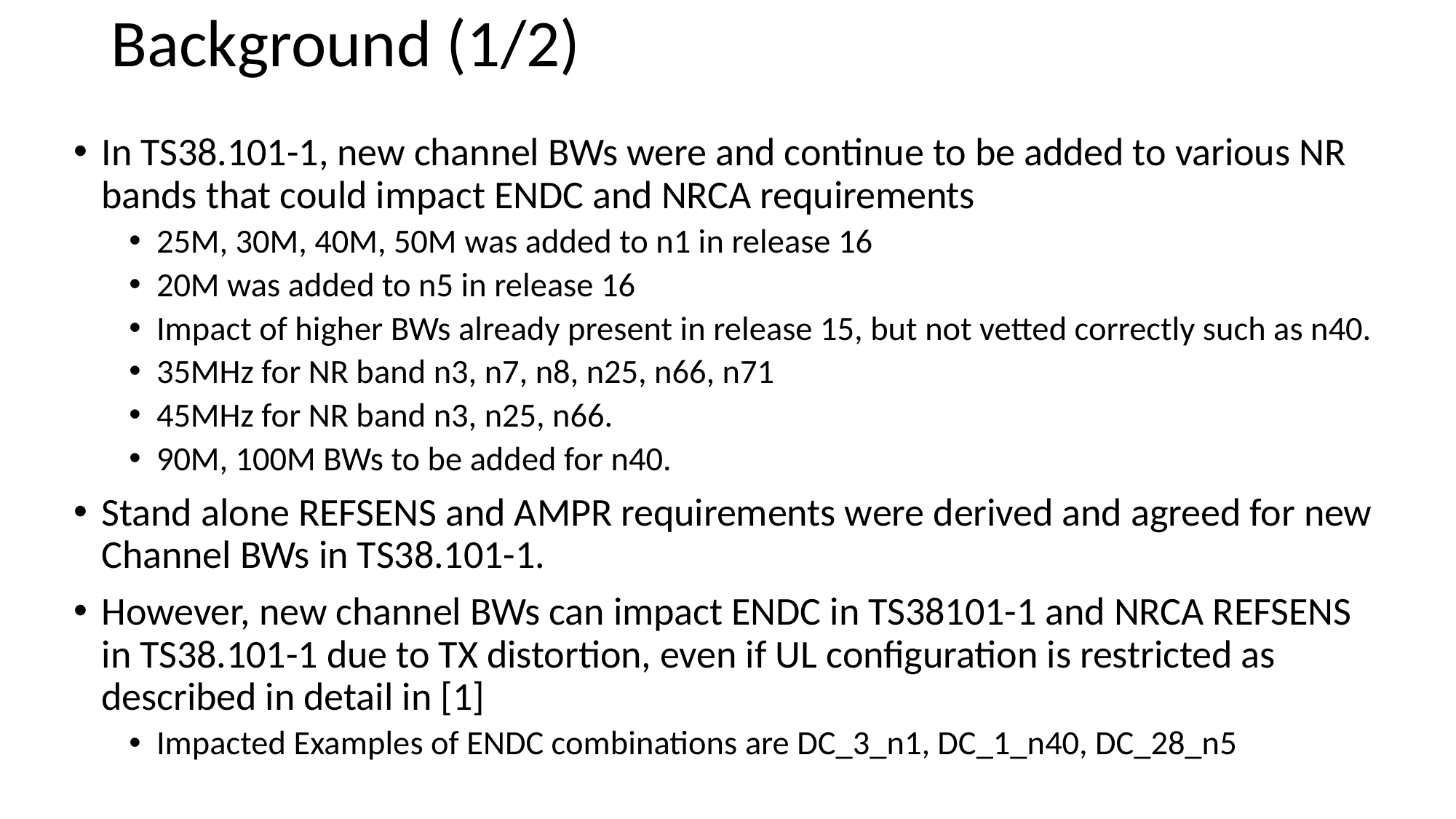

# Background (1/2)
In TS38.101-1, new channel BWs were and continue to be added to various NR bands that could impact ENDC and NRCA requirements
25M, 30M, 40M, 50M was added to n1 in release 16
20M was added to n5 in release 16
Impact of higher BWs already present in release 15, but not vetted correctly such as n40.
35MHz for NR band n3, n7, n8, n25, n66, n71
45MHz for NR band n3, n25, n66.
90M, 100M BWs to be added for n40.
Stand alone REFSENS and AMPR requirements were derived and agreed for new Channel BWs in TS38.101-1.
However, new channel BWs can impact ENDC in TS38101-1 and NRCA REFSENS in TS38.101-1 due to TX distortion, even if UL configuration is restricted as described in detail in [1]
Impacted Examples of ENDC combinations are DC_3_n1, DC_1_n40, DC_28_n5